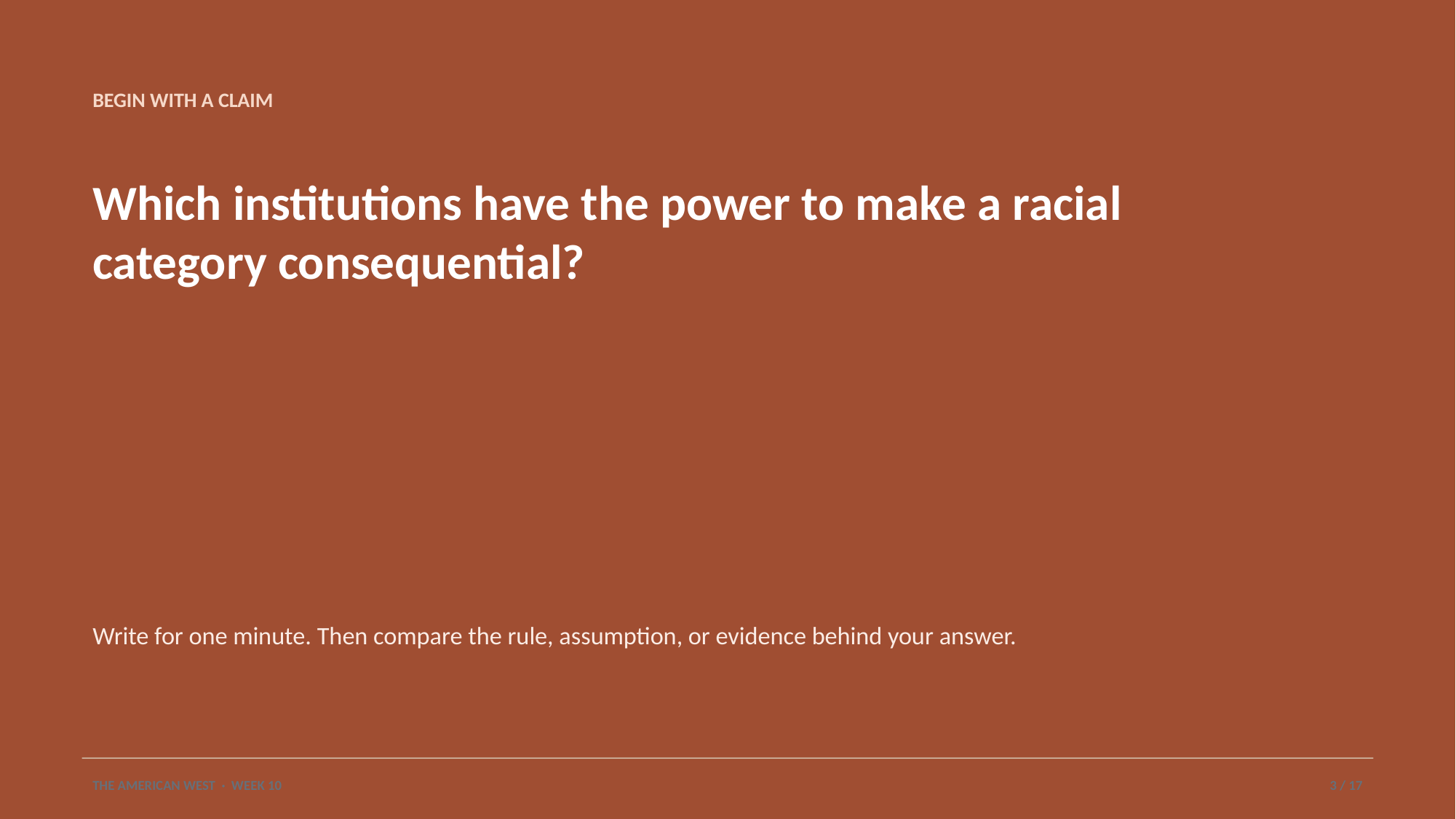

BEGIN WITH A CLAIM
Which institutions have the power to make a racial category consequential?
Write for one minute. Then compare the rule, assumption, or evidence behind your answer.

THE AMERICAN WEST  ·  WEEK 10
3 / 17